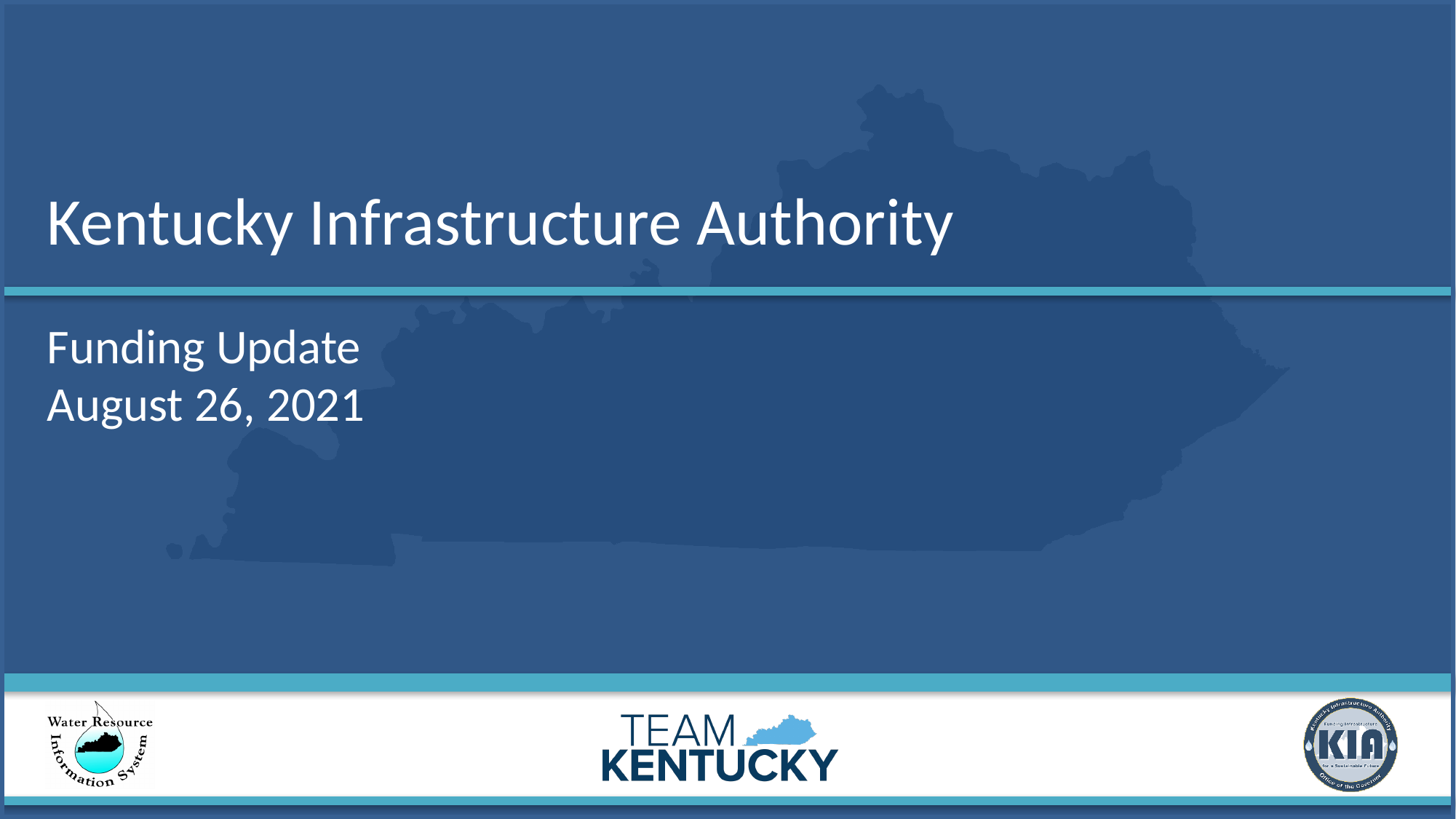

# Kentucky Infrastructure Authority
Funding Update
August 26, 2021